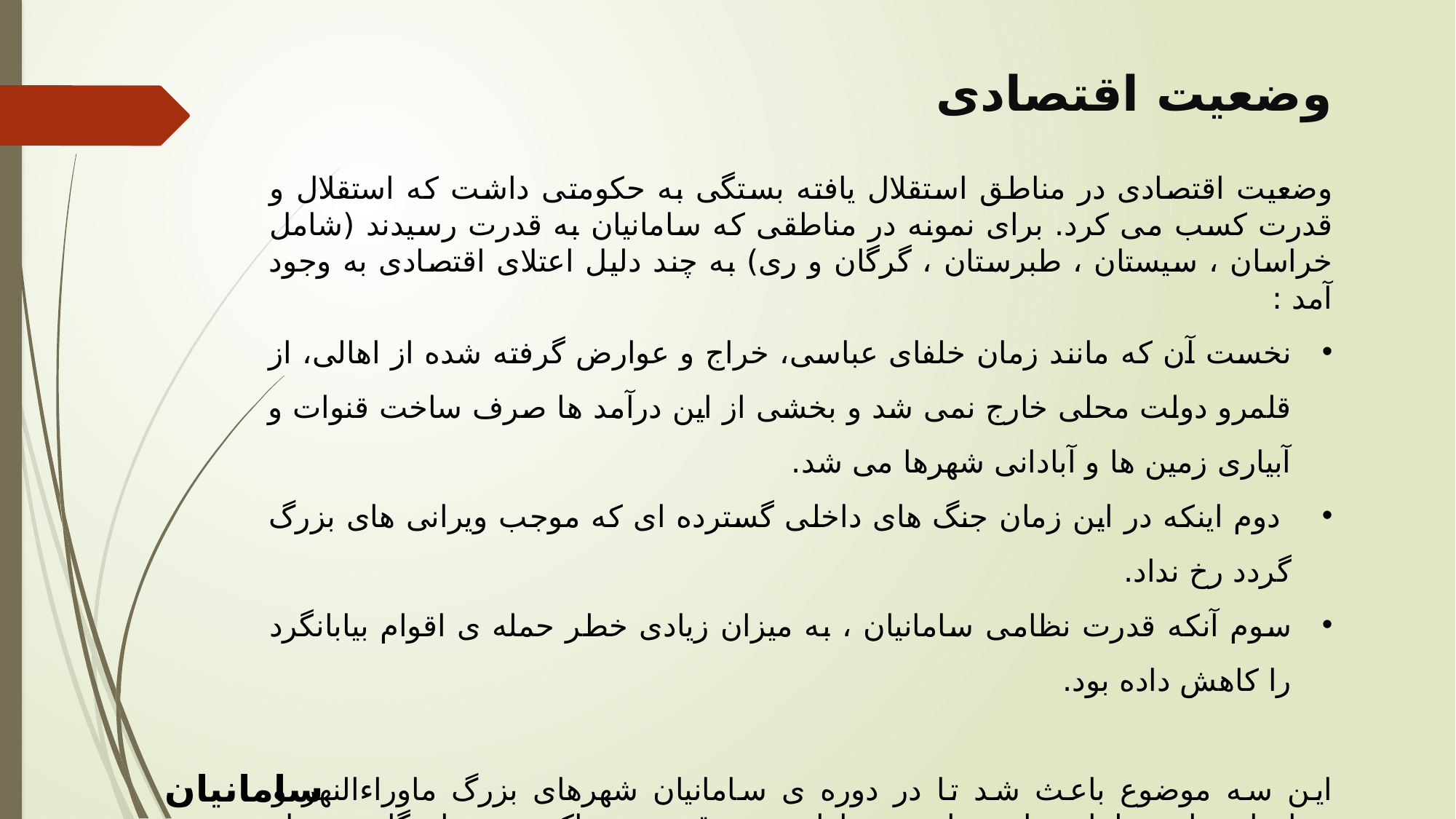

وضعیت اقتصادی
وضعیت اقتصادی در مناطق استقلال یافته بستگی به حکومتی داشت که استقلال و قدرت کسب می کرد. برای نمونه در مناطقی که سامانیان به قدرت رسیدند (شامل خراسان ، سیستان ، طبرستان ، گرگان و ری) به چند دلیل اعتلای اقتصادی به وجود آمد :
نخست آن که مانند زمان خلفای عباسی، خراج و عوارض گرفته شده از اهالی، از قلمرو دولت محلی خارج نمی شد و بخشی از این درآمد ها صرف ساخت قنوات و آبیاری زمین ها و آبادانی شهرها می شد.
 دوم اینکه در این زمان جنگ های داخلی گسترده ای که موجب ویرانی های بزرگ گردد رخ نداد.
سوم آنکه قدرت نظامی سامانیان ، به میزان زیادی خطر حمله ی اقوام بیابانگرد را کاهش داده بود.

این سه موضوع باعث شد تا در دوره ی سامانیان شهرهای بزرگ ماوراءالنهر و خراسان مانند طراز و اسپیجاب و بخارا و سمرقند به مراکز مهم بازرگانی تبدیل شوند.

( پاکزاد ، 212 : 1390 )

سامانیان